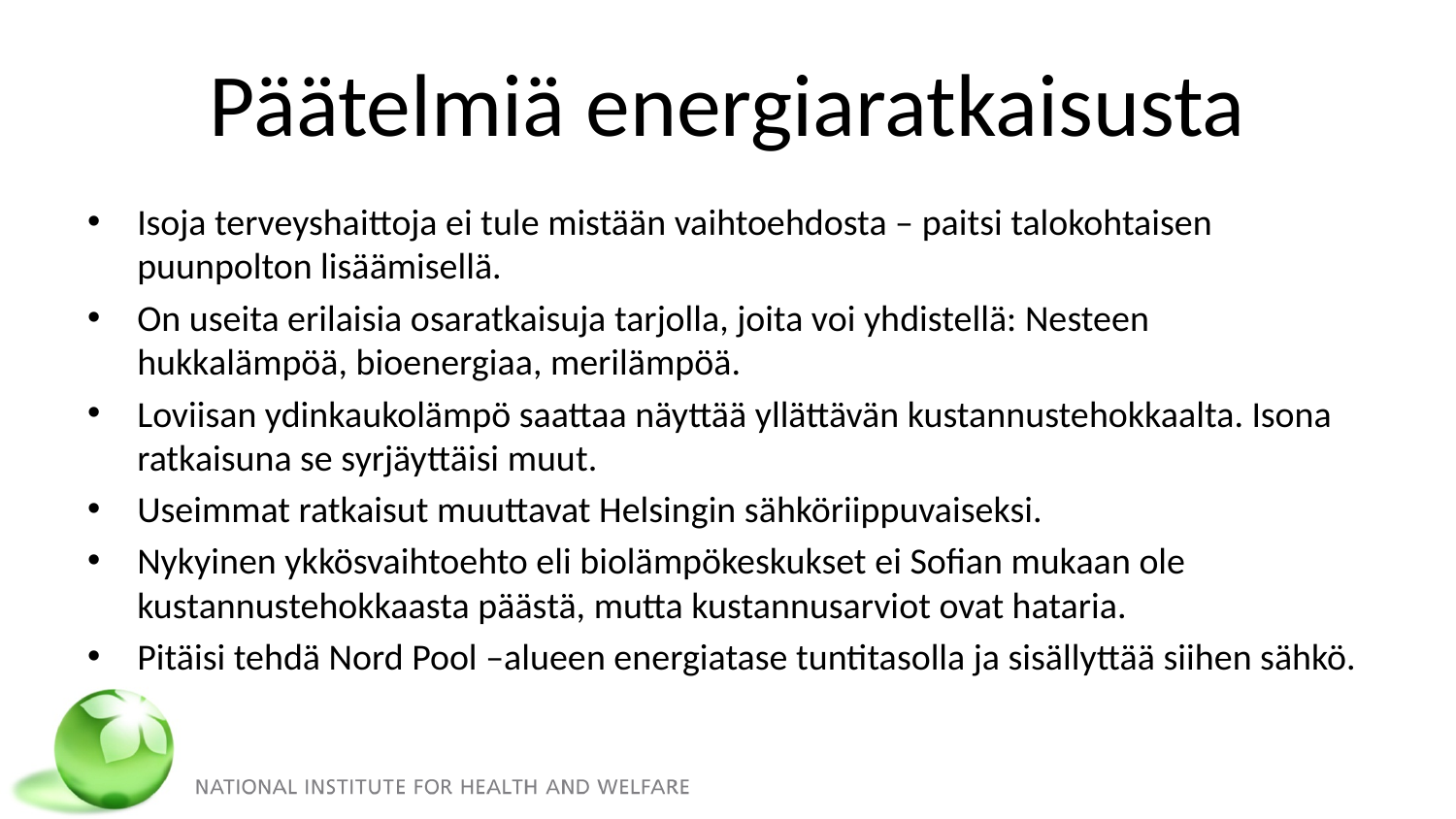

# Päätelmiä energiaratkaisusta
Isoja terveyshaittoja ei tule mistään vaihtoehdosta – paitsi talokohtaisen puunpolton lisäämisellä.
On useita erilaisia osaratkaisuja tarjolla, joita voi yhdistellä: Nesteen hukkalämpöä, bioenergiaa, merilämpöä.
Loviisan ydinkaukolämpö saattaa näyttää yllättävän kustannustehokkaalta. Isona ratkaisuna se syrjäyttäisi muut.
Useimmat ratkaisut muuttavat Helsingin sähköriippuvaiseksi.
Nykyinen ykkösvaihtoehto eli biolämpökeskukset ei Sofian mukaan ole kustannustehokkaasta päästä, mutta kustannusarviot ovat hataria.
Pitäisi tehdä Nord Pool –alueen energiatase tuntitasolla ja sisällyttää siihen sähkö.